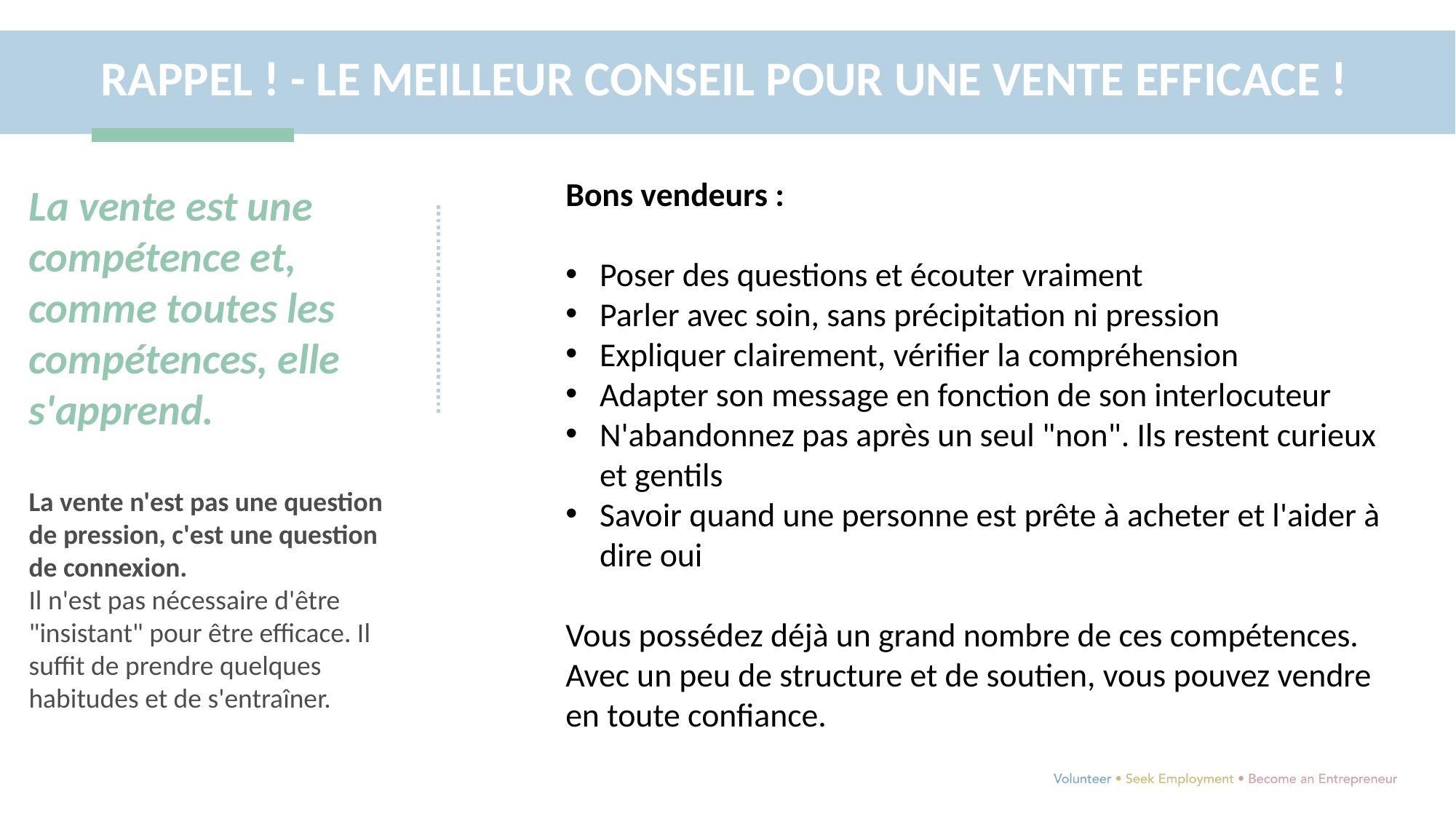

RAPPEL ! - LE MEILLEUR CONSEIL POUR UNE VENTE EFFICACE !
Bons vendeurs :

Poser des questions et écouter vraiment
Parler avec soin, sans précipitation ni pression
Expliquer clairement, vérifier la compréhension
Adapter son message en fonction de son interlocuteur
N'abandonnez pas après un seul "non". Ils restent curieux et gentils
Savoir quand une personne est prête à acheter et l'aider à dire oui

Vous possédez déjà un grand nombre de ces compétences. Avec un peu de structure et de soutien, vous pouvez vendre en toute confiance.
La vente est une compétence et, comme toutes les compétences, elle s'apprend.

La vente n'est pas une question de pression, c'est une question de connexion.
Il n'est pas nécessaire d'être "insistant" pour être efficace. Il suffit de prendre quelques habitudes et de s'entraîner.